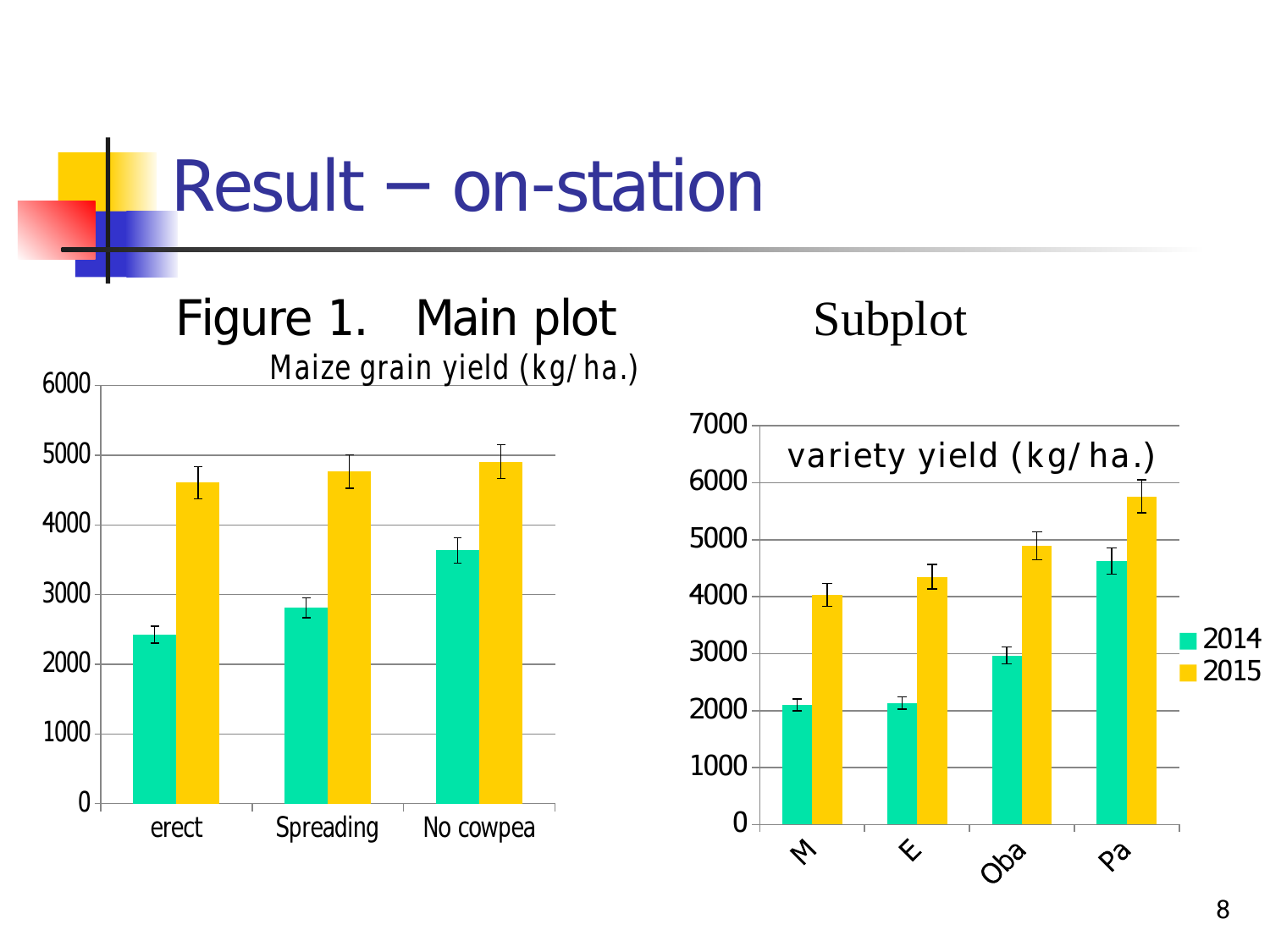

# Result – on-station
Figure 1.   Main plot

       Subplot

### Chart: Maize grain yield (kg/ha.)

| Category | 2014 | 2015 |
|---|---|---|
| erect | 2425.0 | 4604.4 |
| Spreading | 2808.3 | 4764.4 |
| No cowpea | 3633.3 | 4906.7 |

### Chart: variety yield (kg/ha.)

| Category | 2014 | 2015 |
|---|---|---|
| Mamaba | 2100.0 | 4029.6 |
| Etubi | 2133.3 | 4349.6 |
| Obatampa  | 2966.7 | 4894.8 |
| Pan 53 | 4622.2 | 5760.0 |
8